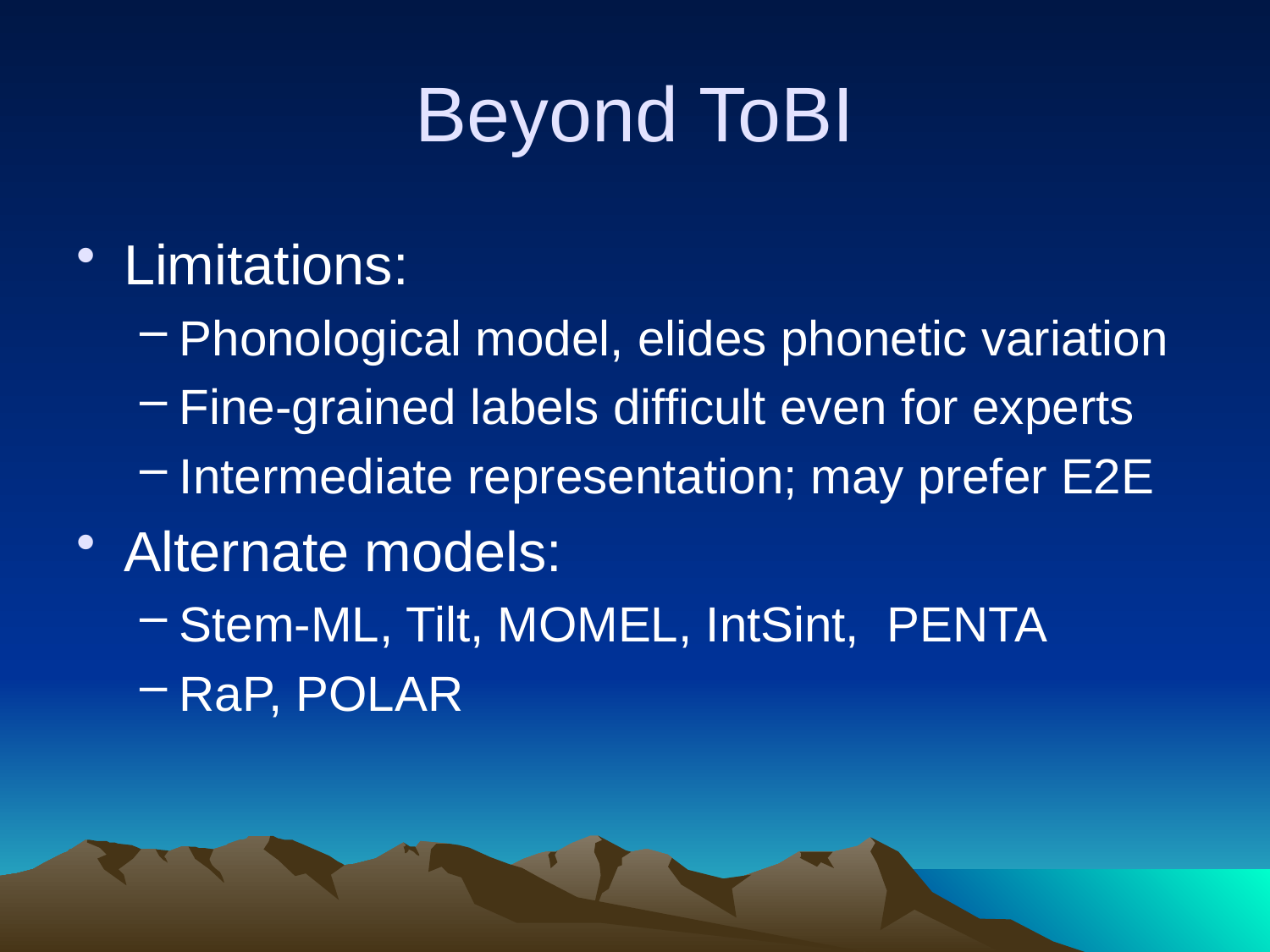

# Beyond ToBI
Limitations:
Phonological model, elides phonetic variation
Fine-grained labels difficult even for experts
Intermediate representation; may prefer E2E
Alternate models:
Stem-ML, Tilt, MOMEL, IntSint,  PENTA
RaP, POLAR